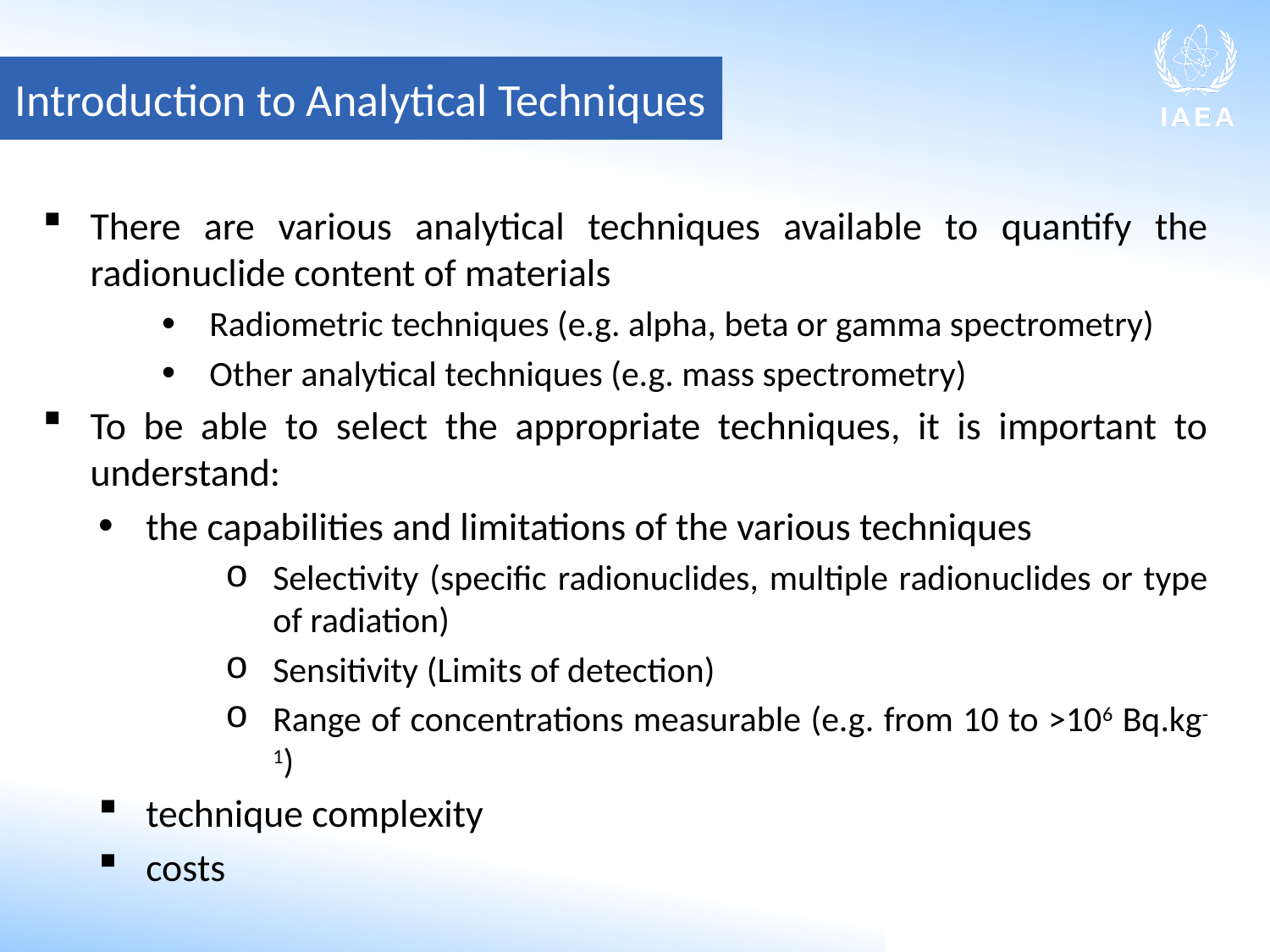

Introduction to Analytical Techniques
There are various analytical techniques available to quantify the radionuclide content of materials
Radiometric techniques (e.g. alpha, beta or gamma spectrometry)
Other analytical techniques (e.g. mass spectrometry)
To be able to select the appropriate techniques, it is important to understand:
the capabilities and limitations of the various techniques
Selectivity (specific radionuclides, multiple radionuclides or type of radiation)
Sensitivity (Limits of detection)
Range of concentrations measurable (e.g. from 10 to >106 Bq.kg-1)
technique complexity
costs